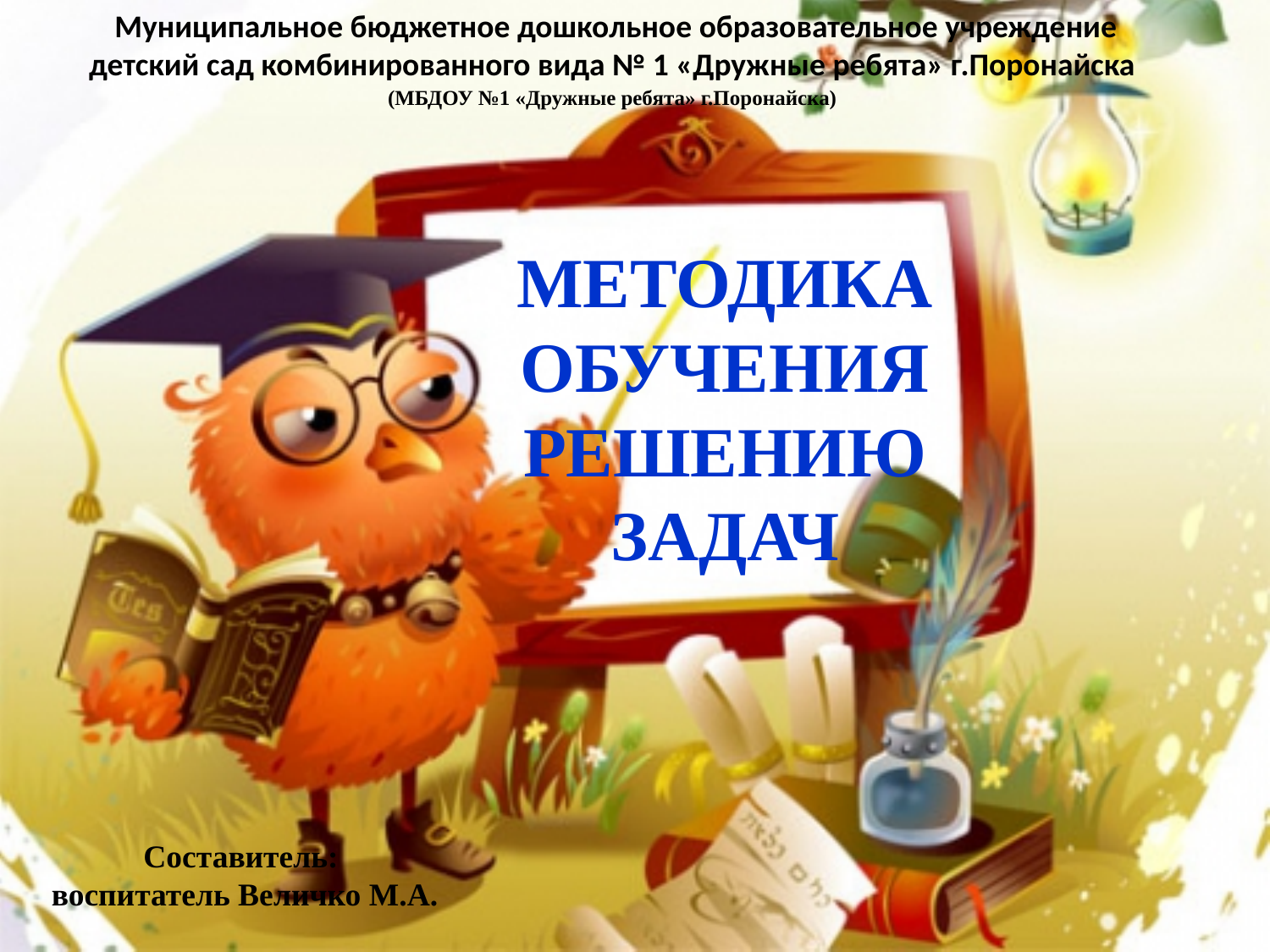

Муниципальное бюджетное дошкольное образовательное учреждение
детский сад комбинированного вида № 1 «Дружные ребята» г.Поронайска
(МБДОУ №1 «Дружные ребята» г.Поронайска)
# МЕТОДИКА ОБУЧЕНИЯ РЕШЕНИЮ ЗАДАЧ
Составитель:
воспитатель Величко М.А.